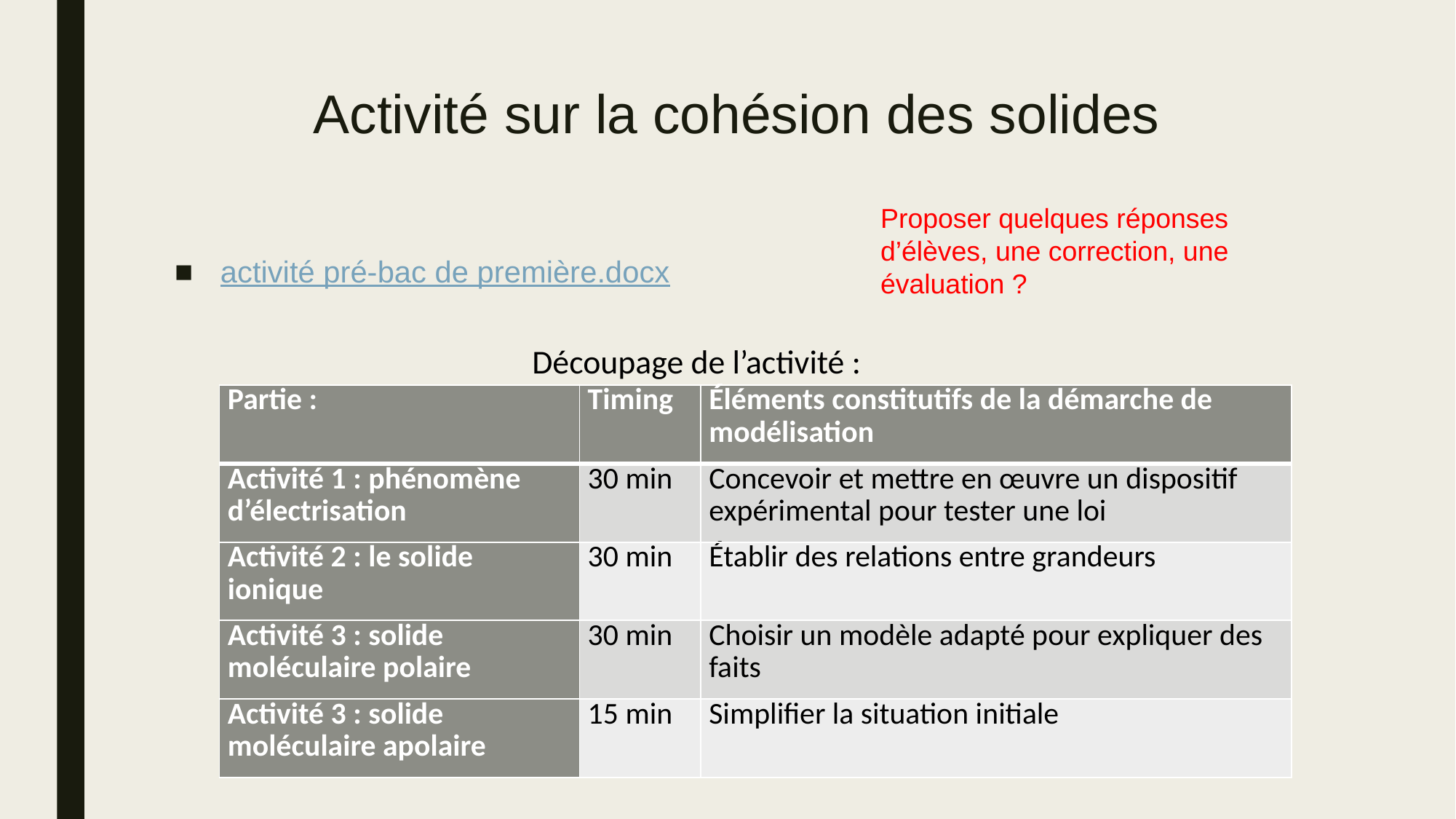

# Activité sur la cohésion des solides

activité pré-bac de première.docx
Proposer quelques réponses d’élèves, une correction, une évaluation ?
Découpage de l’activité :
| Partie : | Timing | Éléments constitutifs de la démarche de modélisation |
| --- | --- | --- |
| Activité 1 : phénomène d’électrisation | 30 min | Concevoir et mettre en œuvre un dispositif expérimental pour tester une loi |
| Activité 2 : le solide ionique | 30 min | Établir des relations entre grandeurs |
| Activité 3 : solide moléculaire polaire | 30 min | Choisir un modèle adapté pour expliquer des faits |
| Activité 3 : solide moléculaire apolaire | 15 min | Simplifier la situation initiale |